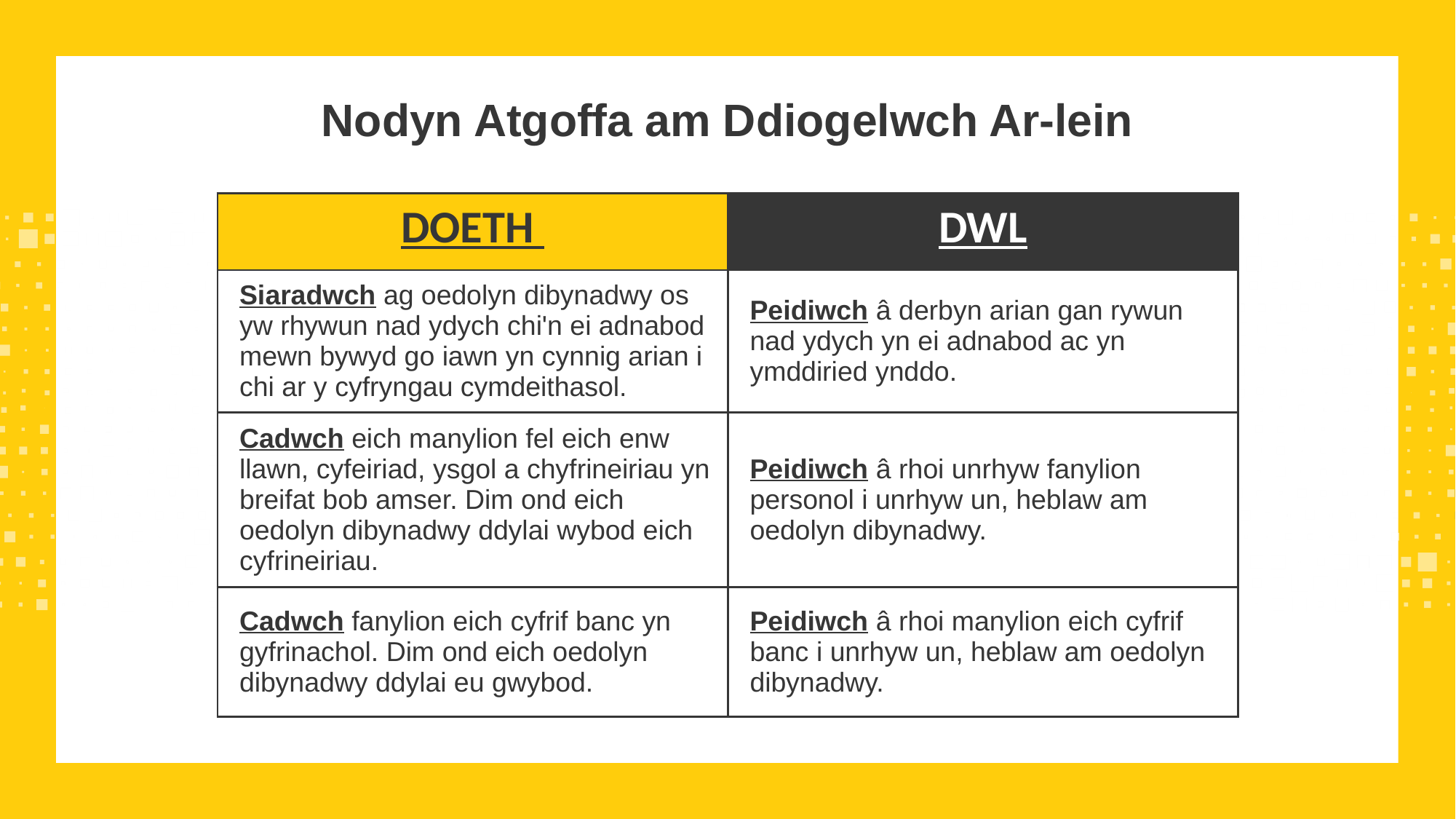

Nodyn Atgoffa am Ddiogelwch Ar-lein
| DOETH | DWL |
| --- | --- |
| Siaradwch ag oedolyn dibynadwy os yw rhywun nad ydych chi'n ei adnabod mewn bywyd go iawn yn cynnig arian i chi ar y cyfryngau cymdeithasol. | Peidiwch â derbyn arian gan rywun nad ydych yn ei adnabod ac yn ymddiried ynddo. |
| Cadwch eich manylion fel eich enw llawn, cyfeiriad, ysgol a chyfrineiriau yn breifat bob amser. Dim ond eich oedolyn dibynadwy ddylai wybod eich cyfrineiriau. | Peidiwch â rhoi unrhyw fanylion personol i unrhyw un, heblaw am oedolyn dibynadwy. |
| Cadwch fanylion eich cyfrif banc yn gyfrinachol. Dim ond eich oedolyn dibynadwy ddylai eu gwybod. | Peidiwch â rhoi manylion eich cyfrif banc i unrhyw un, heblaw am oedolyn dibynadwy. |